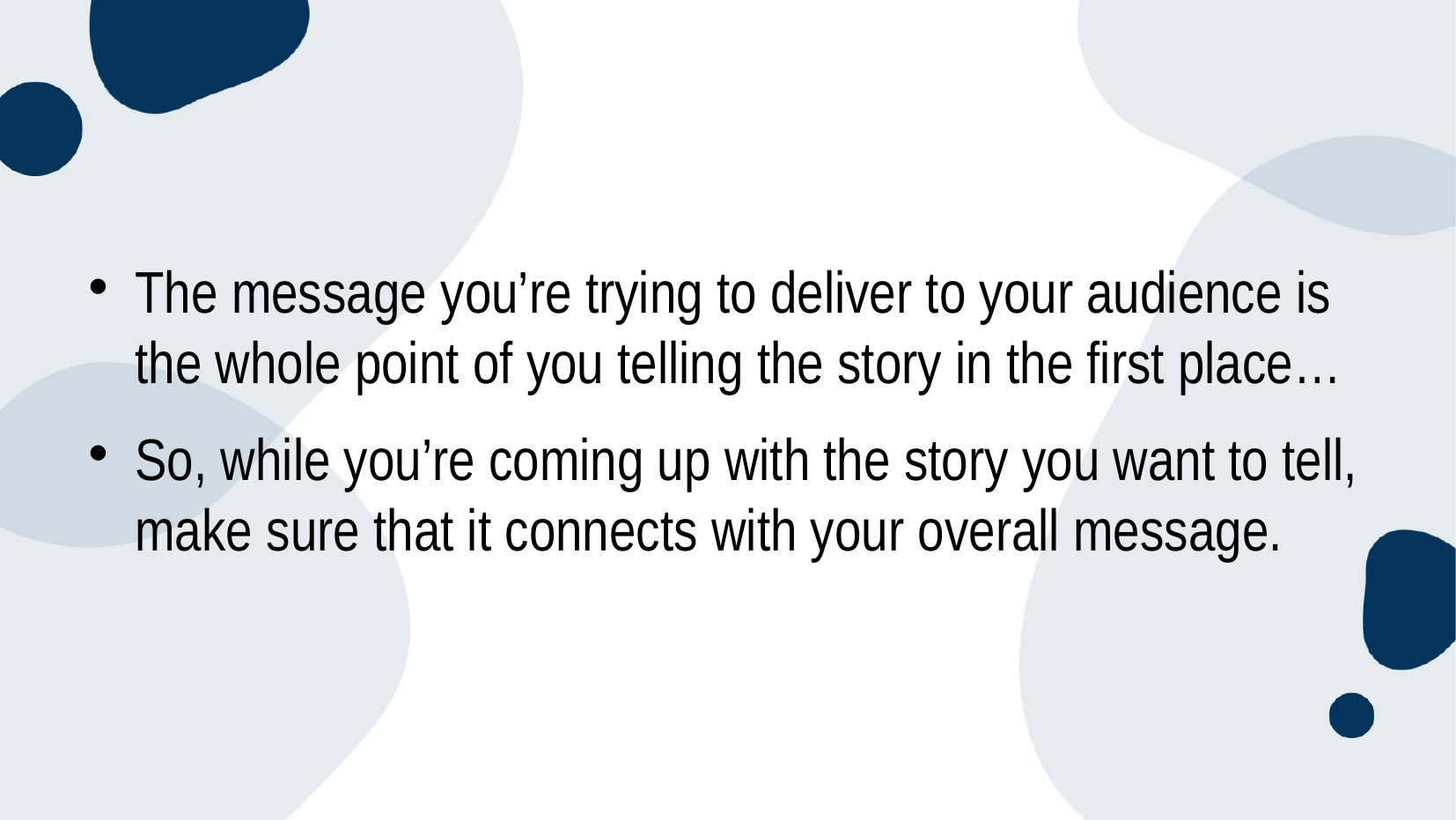

#
The message you’re trying to deliver to your audience is the whole point of you telling the story in the first place…
So, while you’re coming up with the story you want to tell, make sure that it connects with your overall message.